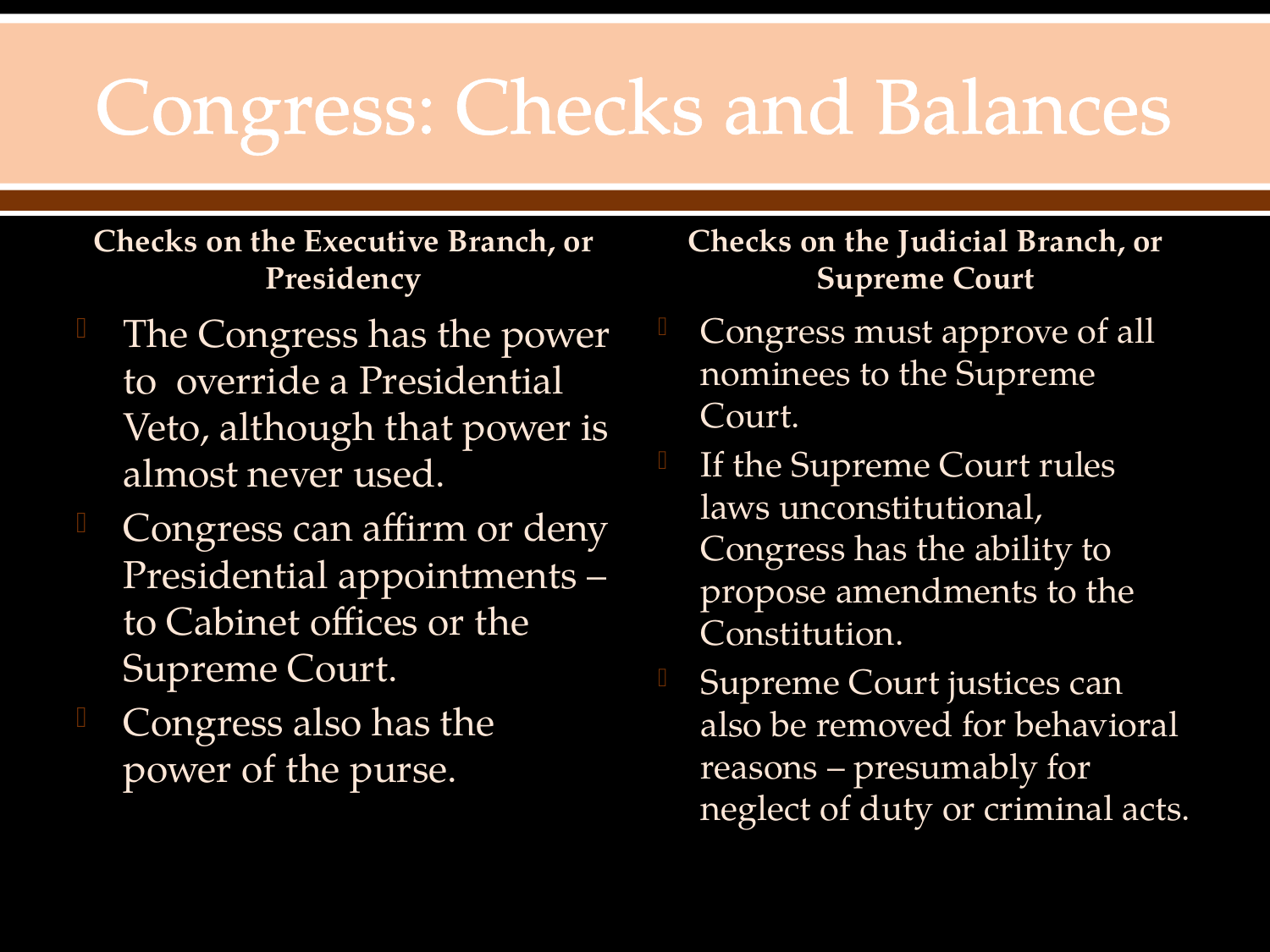

# Congress: Checks and Balances
Checks on the Executive Branch, or Presidency
Checks on the Judicial Branch, or Supreme Court
The Congress has the power to  override a Presidential Veto, although that power is almost never used.
Congress can affirm or deny Presidential appointments – to Cabinet offices or the Supreme Court.
Congress also has the power of the purse.
Congress must approve of all nominees to the Supreme Court.
If the Supreme Court rules laws unconstitutional, Congress has the ability to propose amendments to the Constitution.
Supreme Court justices can also be removed for behavioral reasons – presumably for neglect of duty or criminal acts.